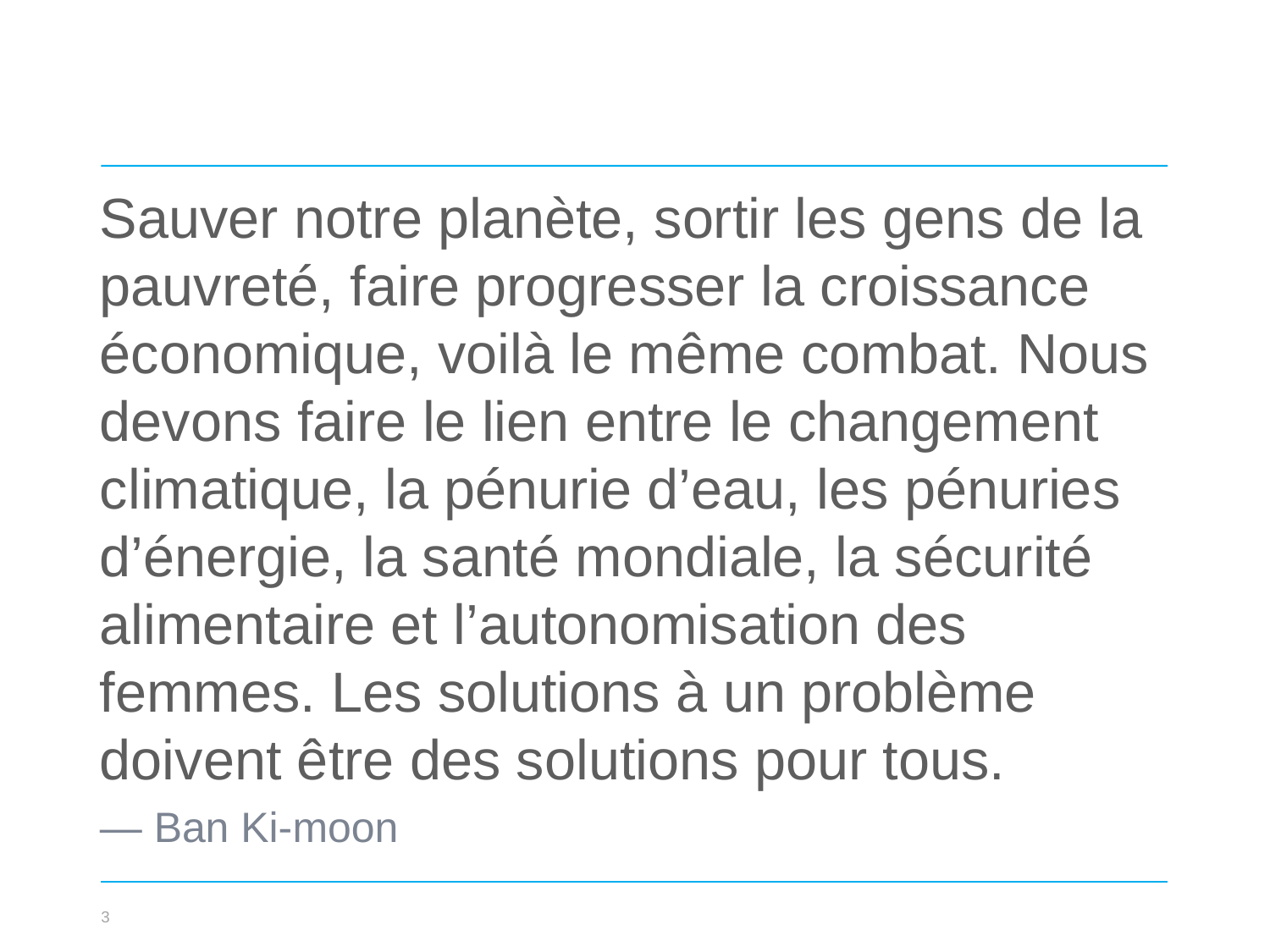

Sauver notre planète, sortir les gens de la pauvreté, faire progresser la croissance économique, voilà le même combat. Nous devons faire le lien entre le changement climatique, la pénurie d’eau, les pénuries d’énergie, la santé mondiale, la sécurité alimentaire et l’autonomisation des femmes. Les solutions à un problème doivent être des solutions pour tous.
— Ban Ki-moon

3